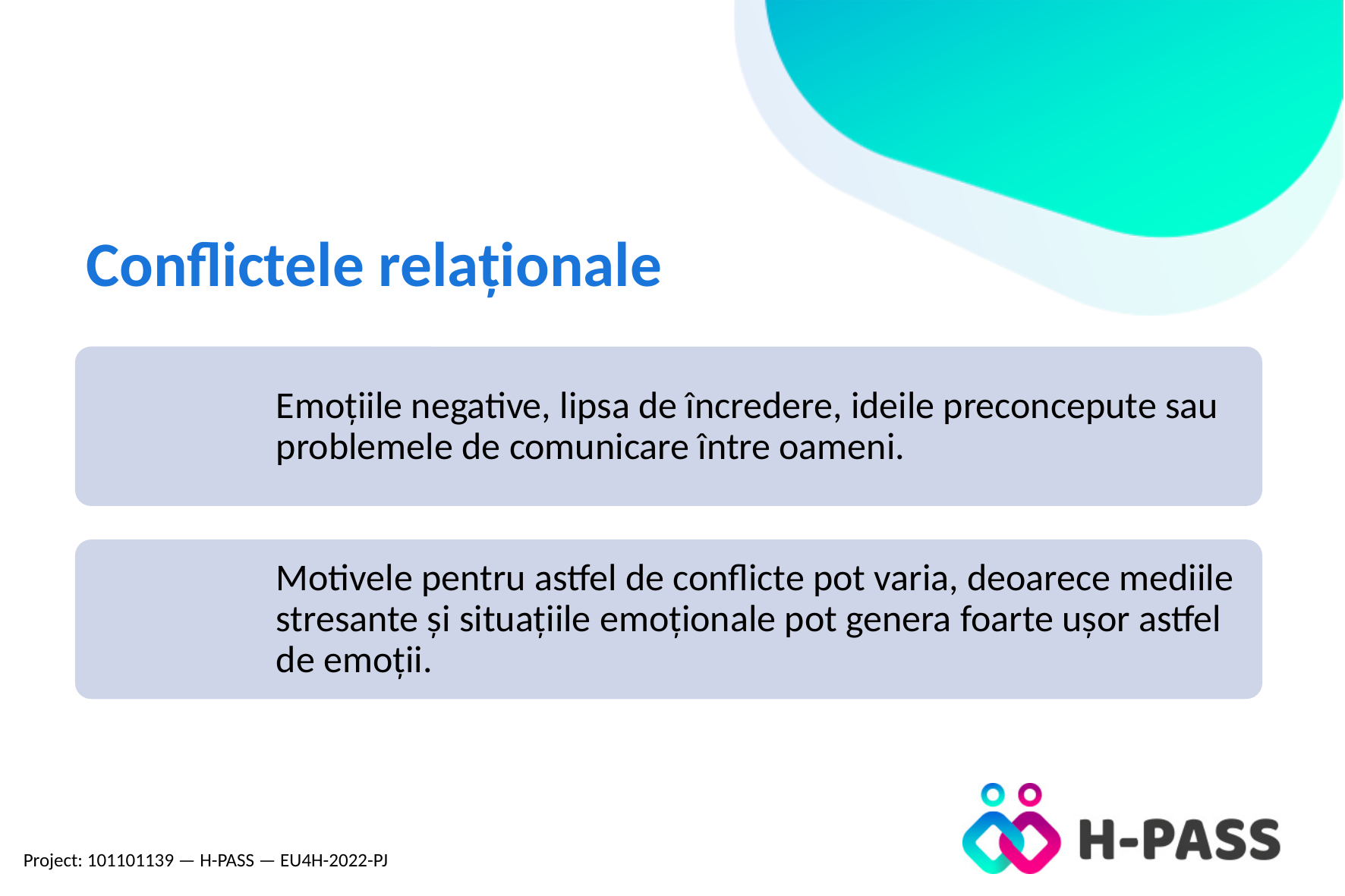

# Conflictele relaționale
Emoțiile negative, lipsa de încredere, ideile preconcepute sau problemele de comunicare între oameni.
Motivele pentru astfel de conflicte pot varia, deoarece mediile stresante și situațiile emoționale pot genera foarte ușor astfel de emoții.
Project: 101101139 — H-PASS — EU4H-2022-PJ